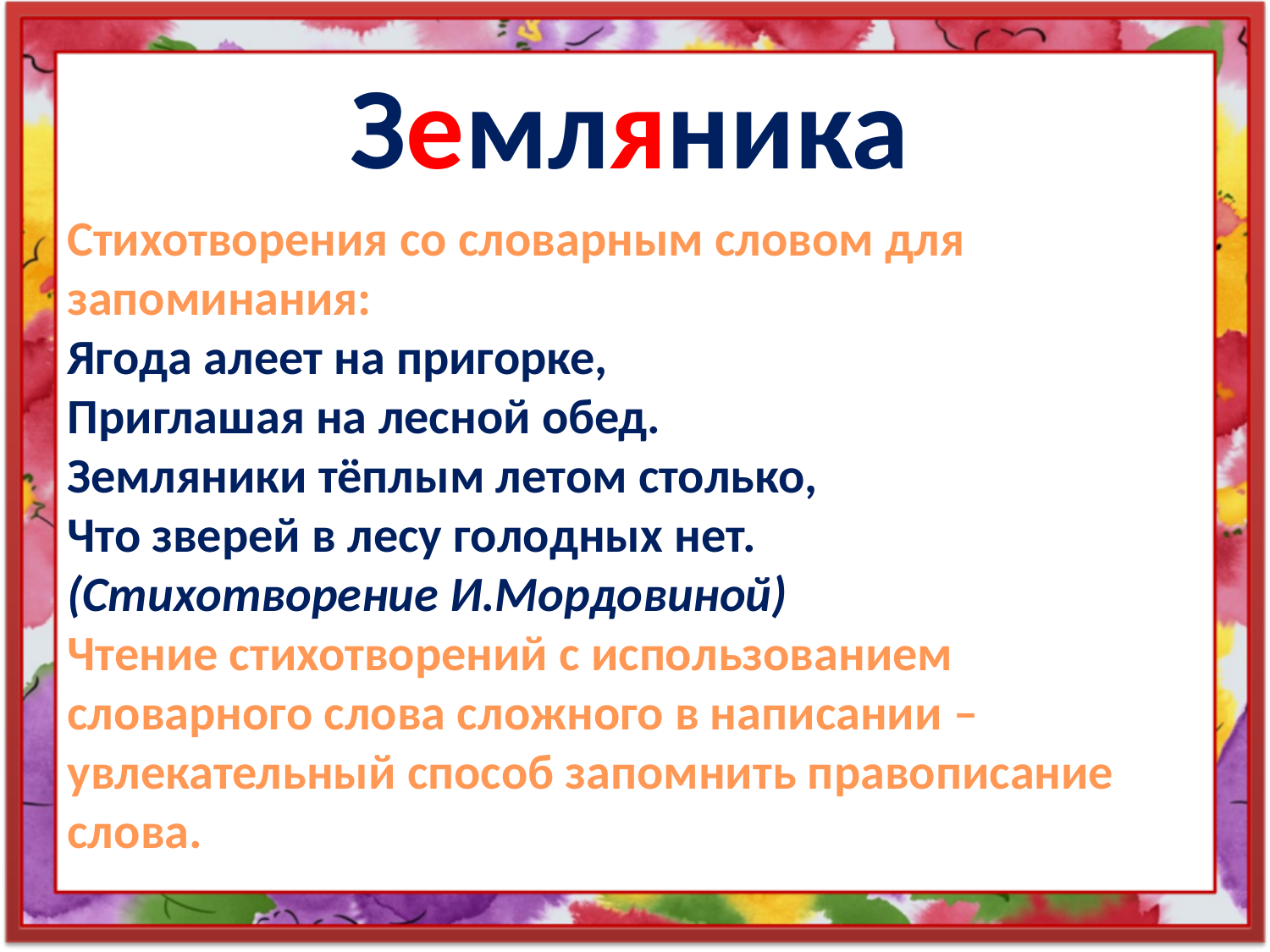

Земляника
Стихотворения со словарным словом для запоминания:
Ягода алеет на пригорке,
Приглашая на лесной обед.
Земляники тёплым летом столько,
Что зверей в лесу голодных нет.
(Стихотворение И.Мордовиной)
Чтение стихотворений с использованием словарного слова сложного в написании – увлекательный способ запомнить правописание слова.